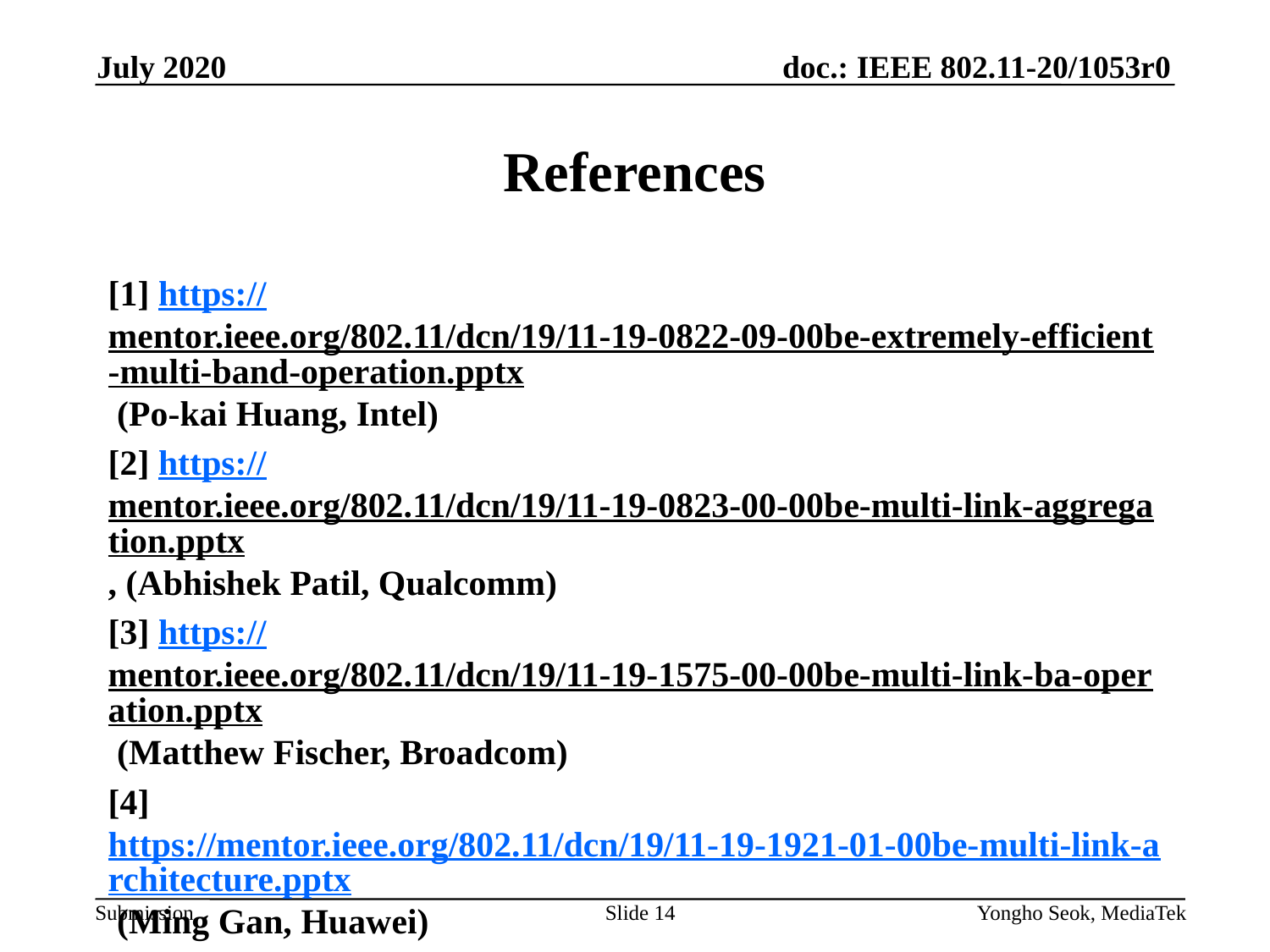

July 2020
# References
[1] https://mentor.ieee.org/802.11/dcn/19/11-19-0822-09-00be-extremely-efficient-multi-band-operation.pptx (Po-kai Huang, Intel)
[2] https://mentor.ieee.org/802.11/dcn/19/11-19-0823-00-00be-multi-link-aggregation.pptx, (Abhishek Patil, Qualcomm)
[3] https://mentor.ieee.org/802.11/dcn/19/11-19-1575-00-00be-multi-link-ba-operation.pptx (Matthew Fischer, Broadcom)
[4] https://mentor.ieee.org/802.11/dcn/19/11-19-1921-01-00be-multi-link-architecture.pptx (Ming Gan, Huawei)
[5] https://mentor.ieee.org/802.11/dcn/20/11-20-0993-00-00be-sync-ml-operations-of-non-str-device.pptx (Dmitry Akhmetov, Intel)

Slide 14
Yongho Seok, MediaTek